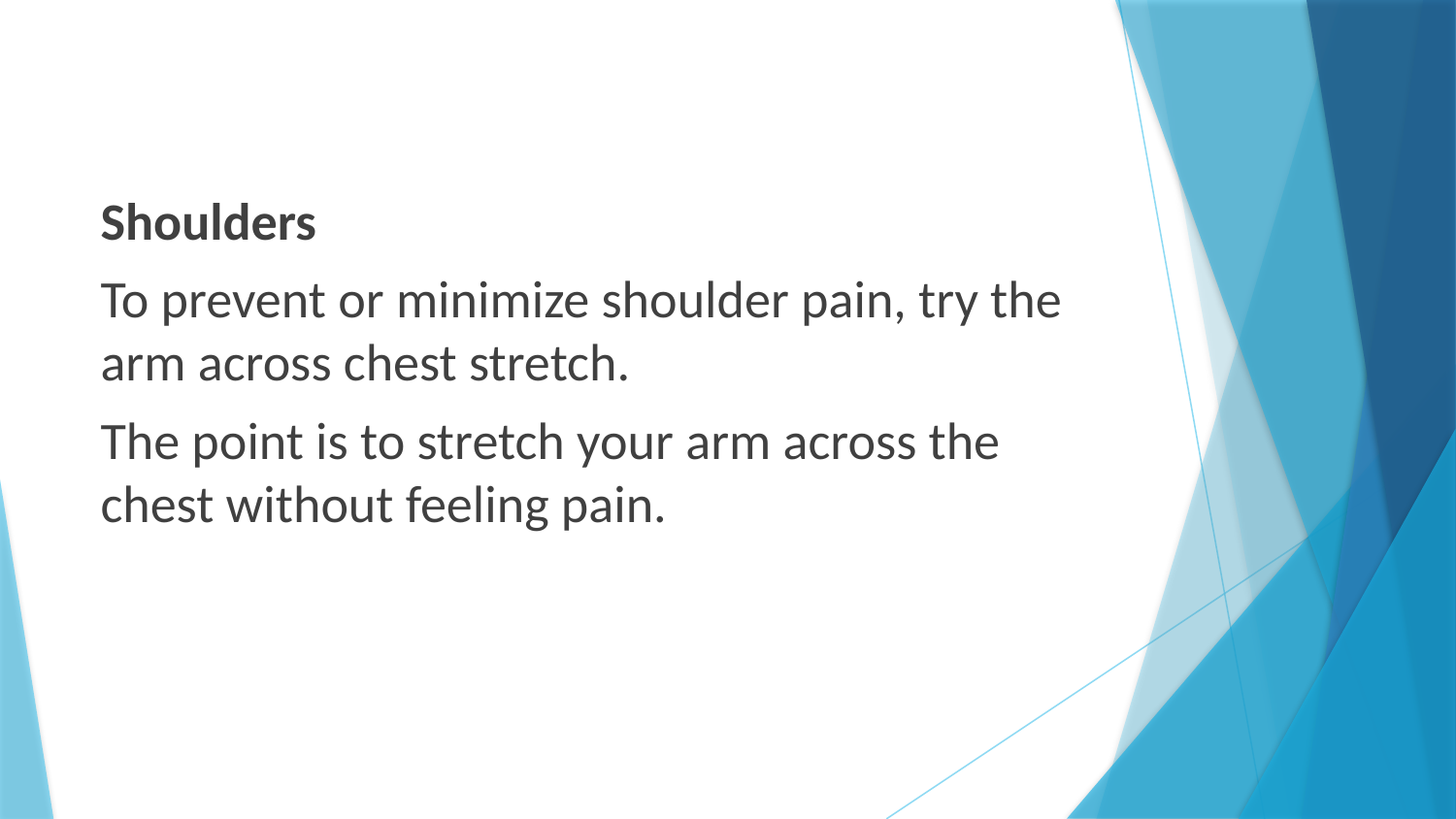

Shoulders
To prevent or minimize shoulder pain, try the arm across chest stretch.
The point is to stretch your arm across the chest without feeling pain.